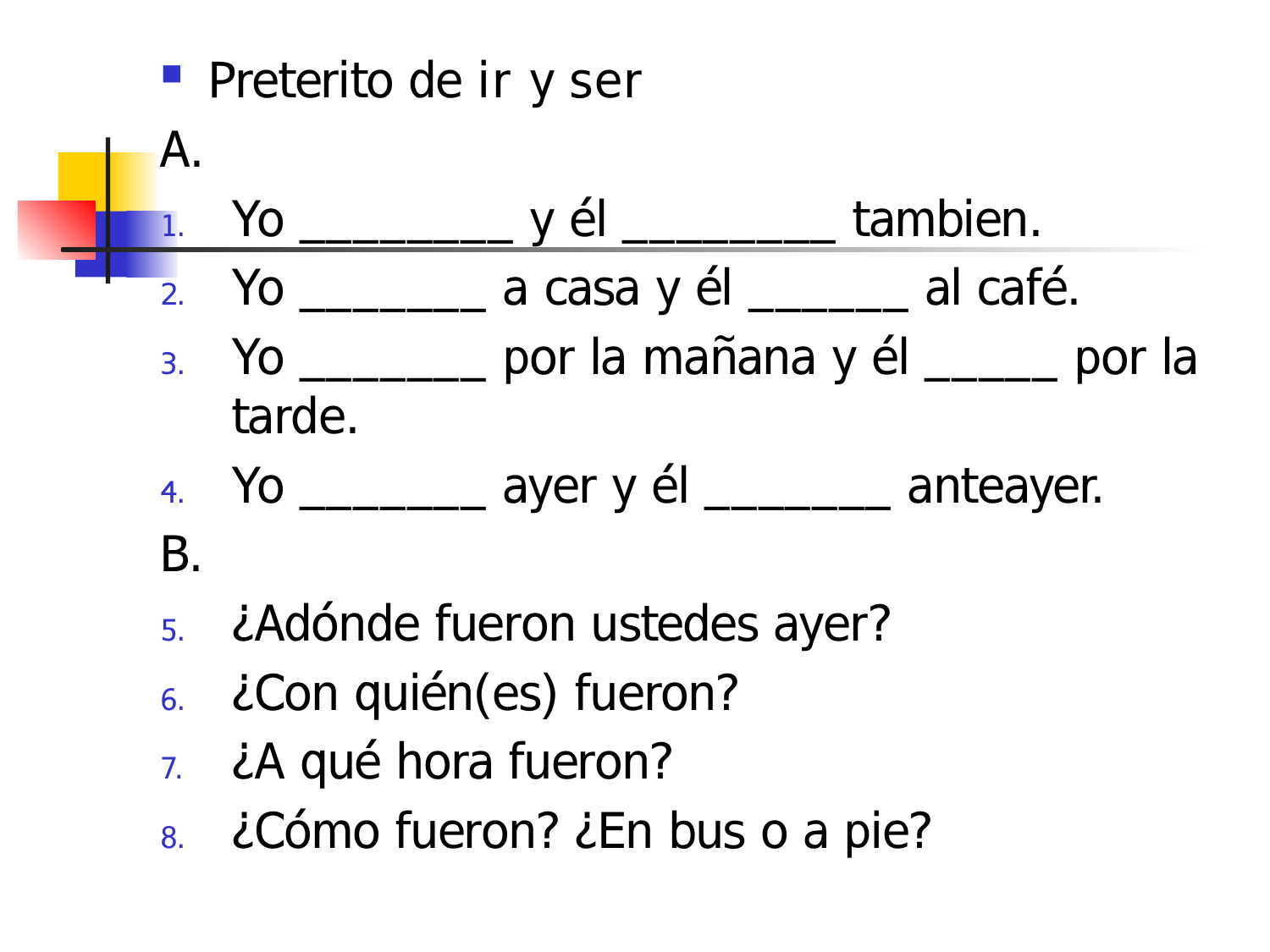

Preterito de ir y ser
A.
Yo ________ y él ________ tambien.
Yo _______ a casa y él ______ al café.
Yo _______ por la mañana y él _____ por la tarde.
Yo _______ ayer y él _______ anteayer.
B.
¿Adónde fueron ustedes ayer?
¿Con quién(es) fueron?
¿A qué hora fueron?
¿Cómo fueron? ¿En bus o a pie?